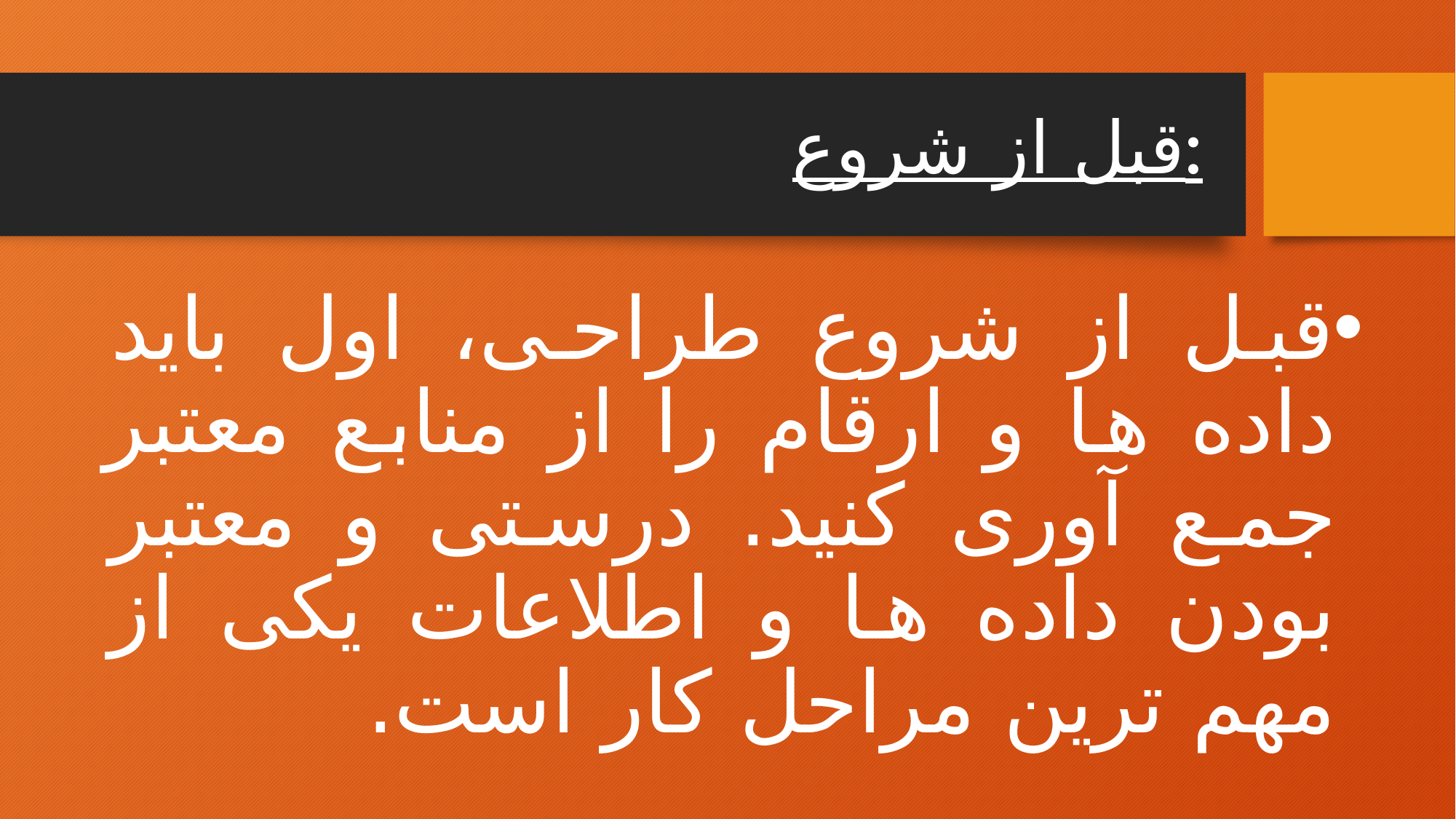

# قبل از شروع:
قبل از شروع طراحی، اول باید داده ها و ارقام را از منابع معتبر جمع آوری کنید. درستی و معتبر بودن داده ها و اطلاعات یکی از مهم ترین مراحل کار است.